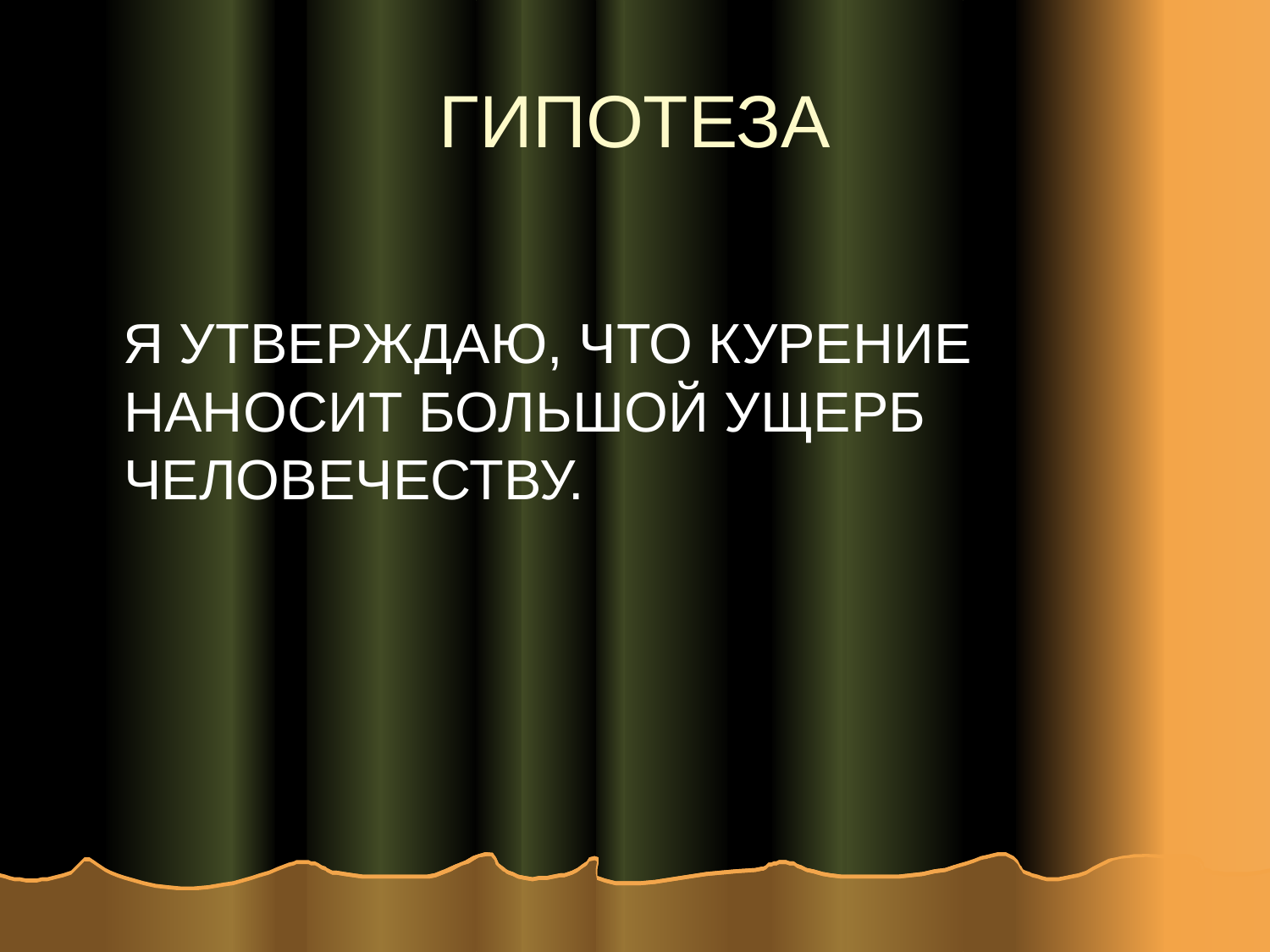

# ГИПОТЕЗА

   Я УТВЕРЖДАЮ, ЧТО КУРЕНИЕ НАНОСИТ БОЛЬШОЙ УЩЕРБ ЧЕЛОВЕЧЕСТВУ.